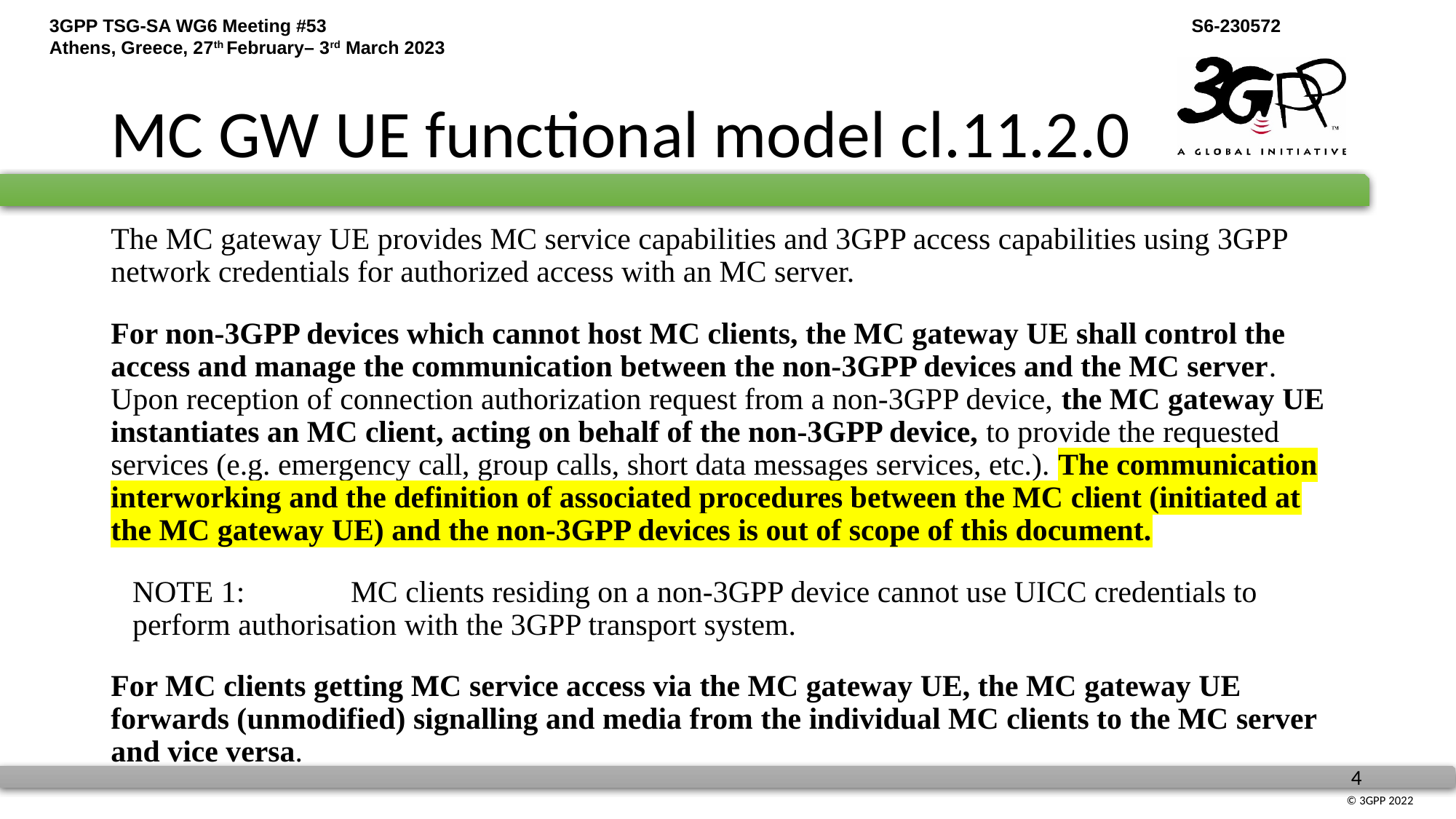

# MC GW UE functional model cl.11.2.0
The MC gateway UE provides MC service capabilities and 3GPP access capabilities using 3GPP network credentials for authorized access with an MC server.
For non-3GPP devices which cannot host MC clients, the MC gateway UE shall control the access and manage the communication between the non-3GPP devices and the MC server. Upon reception of connection authorization request from a non-3GPP device, the MC gateway UE instantiates an MC client, acting on behalf of the non-3GPP device, to provide the requested services (e.g. emergency call, group calls, short data messages services, etc.). The communication interworking and the definition of associated procedures between the MC client (initiated at the MC gateway UE) and the non-3GPP devices is out of scope of this document.
NOTE 1:	MC clients residing on a non-3GPP device cannot use UICC credentials to perform authorisation with the 3GPP transport system.
For MC clients getting MC service access via the MC gateway UE, the MC gateway UE forwards (unmodified) signalling and media from the individual MC clients to the MC server and vice versa.